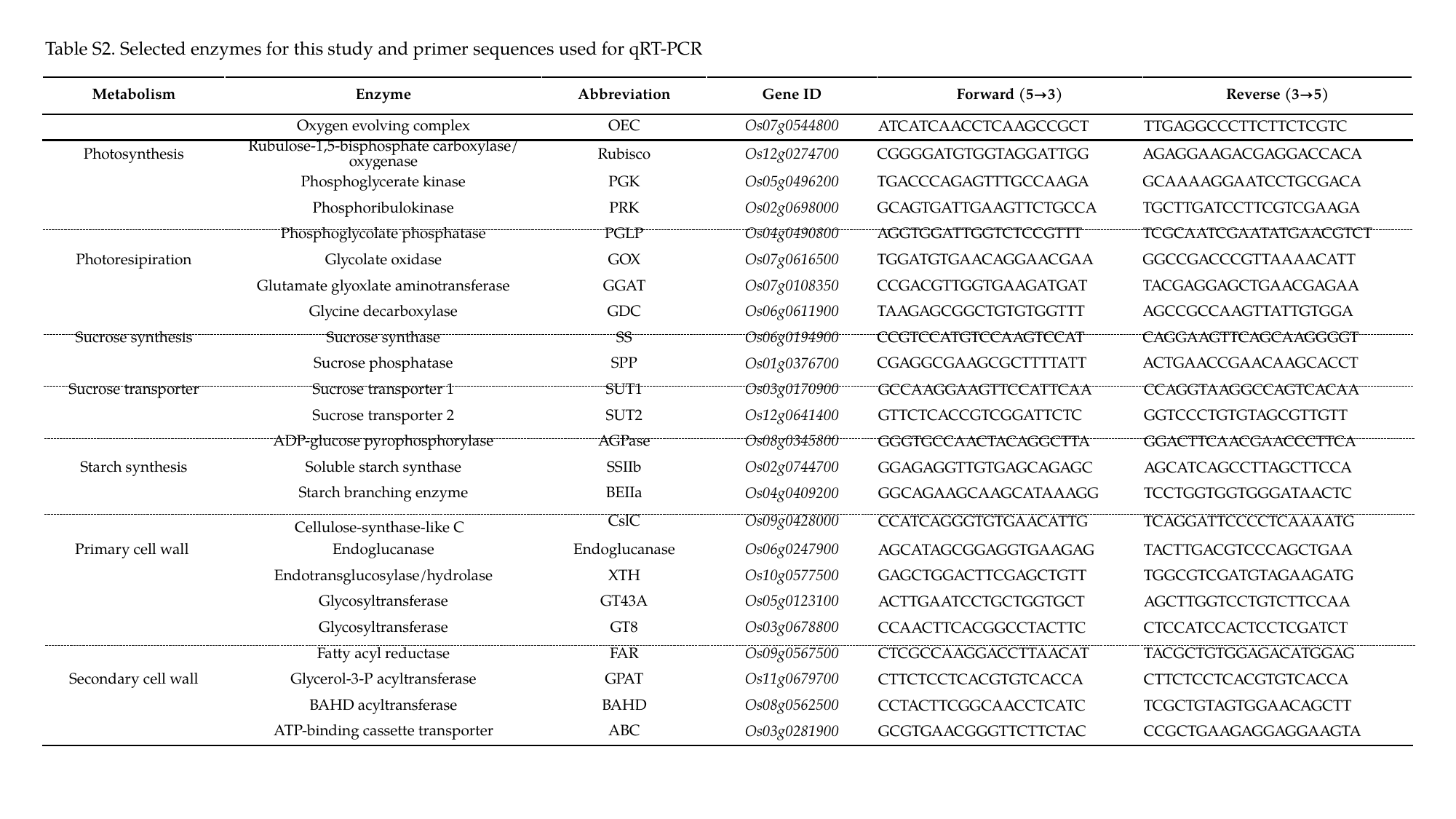

Table S2. Selected enzymes for this study and primer sequences used for qRT-PCR
| Metabolism | Enzyme | Abbreviation | Gene ID | Forward (5→3) | Reverse (3→5) |
| --- | --- | --- | --- | --- | --- |
|  | Oxygen evolving complex | OEC | Os07g0544800 | ATCATCAACCTCAAGCCGCT | TTGAGGCCCTTCTTCTCGTC |
| Photosynthesis | Rubulose-1,5-bisphosphate carboxylase/oxygenase | Rubisco | Os12g0274700 | CGGGGATGTGGTAGGATTGG | AGAGGAAGACGAGGACCACA |
|  | Phosphoglycerate kinase | PGK | Os05g0496200 | TGACCCAGAGTTTGCCAAGA | GCAAAAGGAATCCTGCGACA |
|  | Phosphoribulokinase | PRK | Os02g0698000 | GCAGTGATTGAAGTTCTGCCA | TGCTTGATCCTTCGTCGAAGA |
|  | Phosphoglycolate phosphatase | PGLP | Os04g0490800 | AGGTGGATTGGTCTCCGTTT | TCGCAATCGAATATGAACGTCT |
| Photoresipiration | Glycolate oxidase | GOX | Os07g0616500 | TGGATGTGAACAGGAACGAA | GGCCGACCCGTTAAAACATT |
|  | Glutamate glyoxlate aminotransferase | GGAT | Os07g0108350 | CCGACGTTGGTGAAGATGAT | TACGAGGAGCTGAACGAGAA |
|  | Glycine decarboxylase | GDC | Os06g0611900 | TAAGAGCGGCTGTGTGGTTT | AGCCGCCAAGTTATTGTGGA |
| Sucrose synthesis | Sucrose synthase | SS | Os06g0194900 | CCGTCCATGTCCAAGTCCAT | CAGGAAGTTCAGCAAGGGGT |
|  | Sucrose phosphatase | SPP | Os01g0376700 | CGAGGCGAAGCGCTTTTATT | ACTGAACCGAACAAGCACCT |
| Sucrose transporter | Sucrose transporter 1 | SUT1 | Os03g0170900 | GCCAAGGAAGTTCCATTCAA | CCAGGTAAGGCCAGTCACAA |
|  | Sucrose transporter 2 | SUT2 | Os12g0641400 | GTTCTCACCGTCGGATTCTC | GGTCCCTGTGTAGCGTTGTT |
|  | ADP-glucose pyrophosphorylase | AGPase | Os08g0345800 | GGGTGCCAACTACAGGCTTA | GGACTTCAACGAACCCTTCA |
| Starch synthesis | Soluble starch synthase | SSIIb | Os02g0744700 | GGAGAGGTTGTGAGCAGAGC | AGCATCAGCCTTAGCTTCCA |
|  | Starch branching enzyme | BEIIa | Os04g0409200 | GGCAGAAGCAAGCATAAAGG | TCCTGGTGGTGGGATAACTC |
|  | Cellulose-synthase-like C | CslC | Os09g0428000 | CCATCAGGGTGTGAACATTG | TCAGGATTCCCCTCAAAATG |
| Primary cell wall | Endoglucanase | Endoglucanase | Os06g0247900 | AGCATAGCGGAGGTGAAGAG | TACTTGACGTCCCAGCTGAA |
|  | Endotransglucosylase/hydrolase | XTH | Os10g0577500 | GAGCTGGACTTCGAGCTGTT | TGGCGTCGATGTAGAAGATG |
|  | Glycosyltransferase | GT43A | Os05g0123100 | ACTTGAATCCTGCTGGTGCT | AGCTTGGTCCTGTCTTCCAA |
|  | Glycosyltransferase | GT8 | Os03g0678800 | CCAACTTCACGGCCTACTTC | CTCCATCCACTCCTCGATCT |
|  | Fatty acyl reductase | FAR | Os09g0567500 | CTCGCCAAGGACCTTAACAT | TACGCTGTGGAGACATGGAG |
| Secondary cell wall | Glycerol-3-P acyltransferase | GPAT | Os11g0679700 | CTTCTCCTCACGTGTCACCA | CTTCTCCTCACGTGTCACCA |
|  | BAHD acyltransferase | BAHD | Os08g0562500 | CCTACTTCGGCAACCTCATC | TCGCTGTAGTGGAACAGCTT |
|  | ATP-binding cassette transporter | ABC | Os03g0281900 | GCGTGAACGGGTTCTTCTAC | CCGCTGAAGAGGAGGAAGTA |